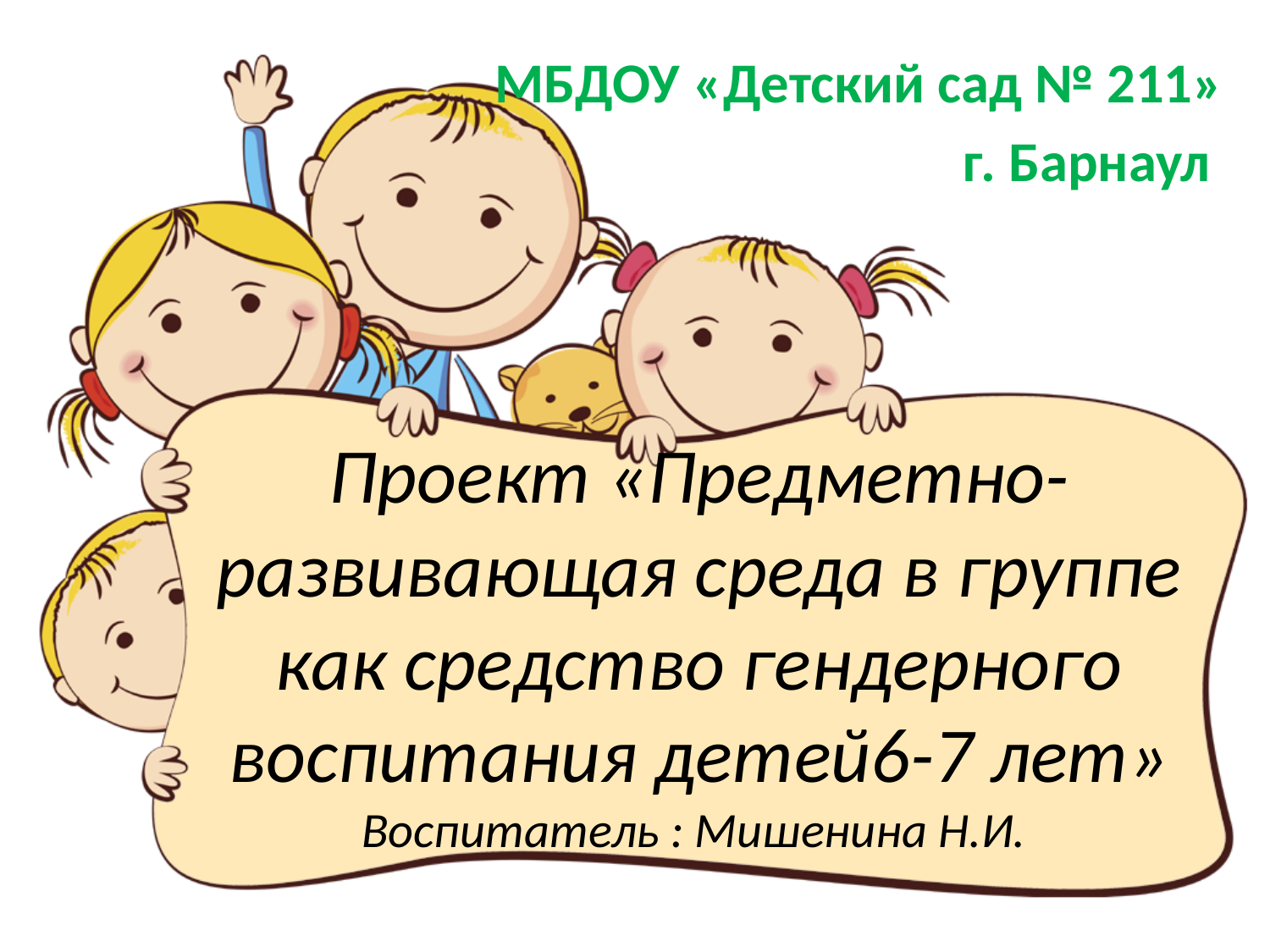

МБДОУ «Детский сад № 211»
г. Барнаул

# Проект «Предметно-развивающая среда в группе как средство гендерного воспитания детей6-7 лет» Воспитатель : Мишенина Н.И.